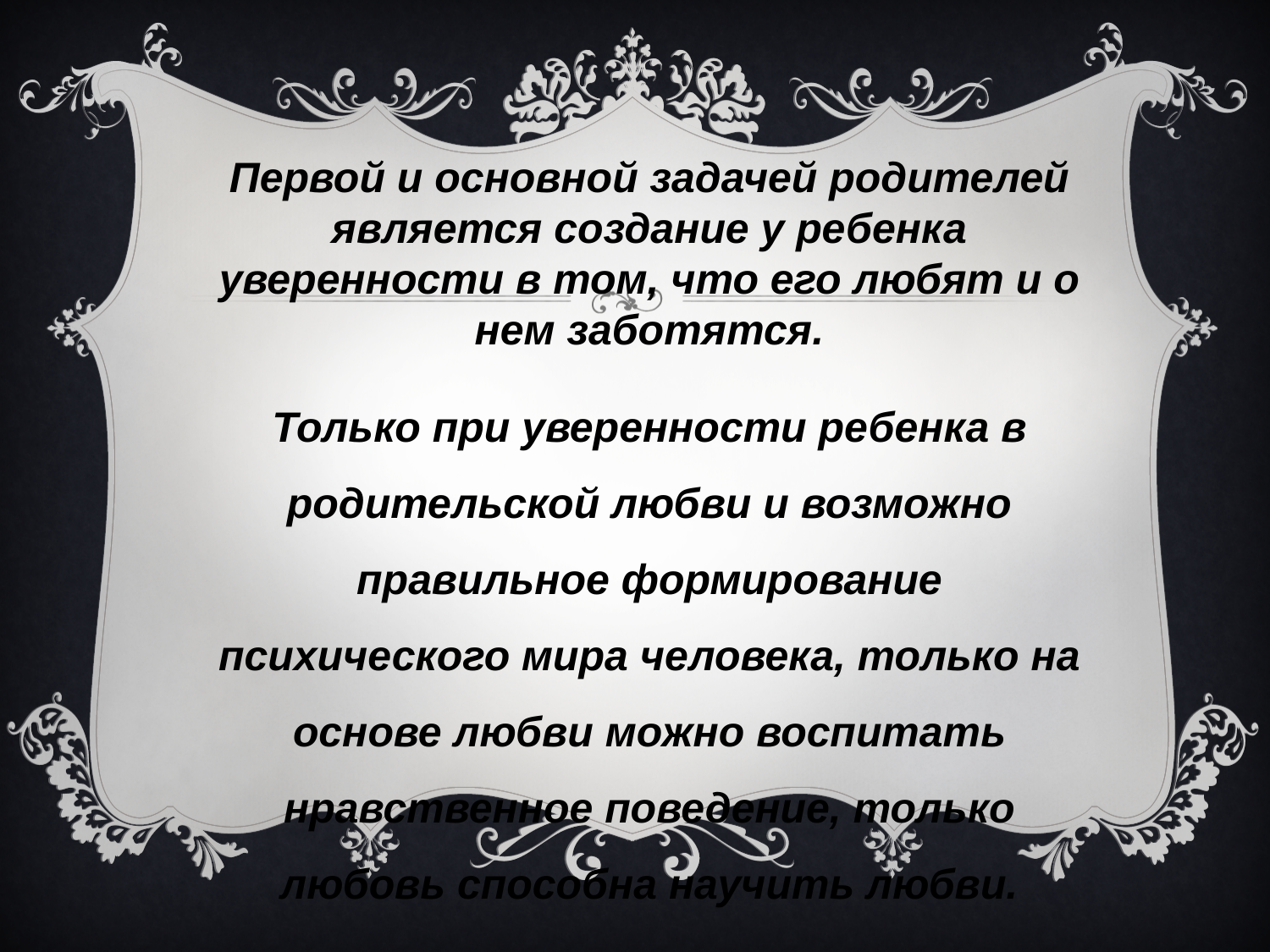

Первой и основной задачей родителей является создание у ребенка уверенности в том, что его любят и о нем заботятся.
Только при уверенности ребенка в родительской любви и возможно правильное формирование психического мира человека, только на основе любви можно воспитать нравственное поведение, только любовь способна научить любви.